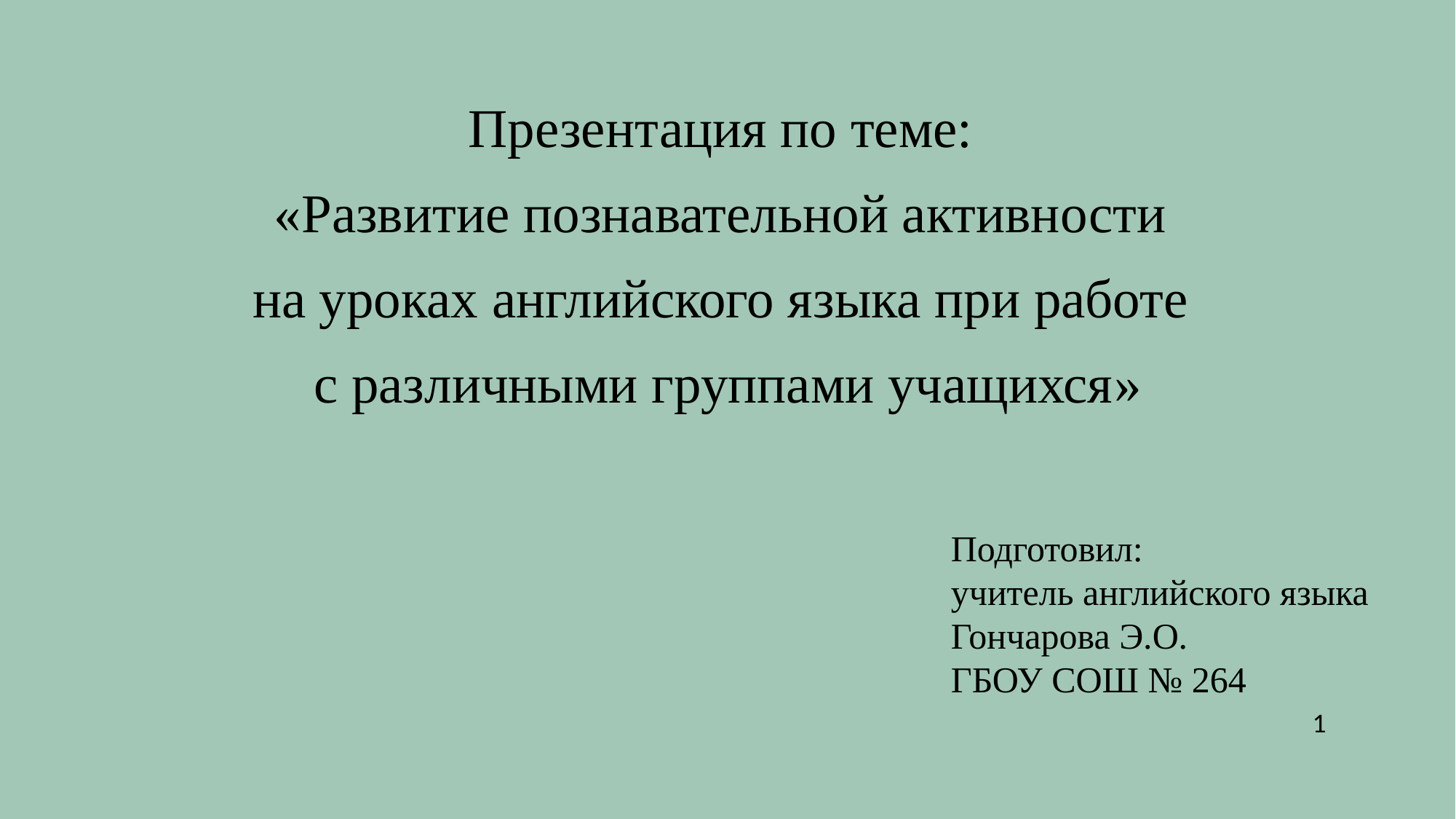

# Презентация по теме: «Развитие познавательной активности на уроках английского языка при работе с различными группами учащихся»
Подготовил:
учитель английского языка
Гончарова Э.О.
ГБОУ СОШ № 264
1